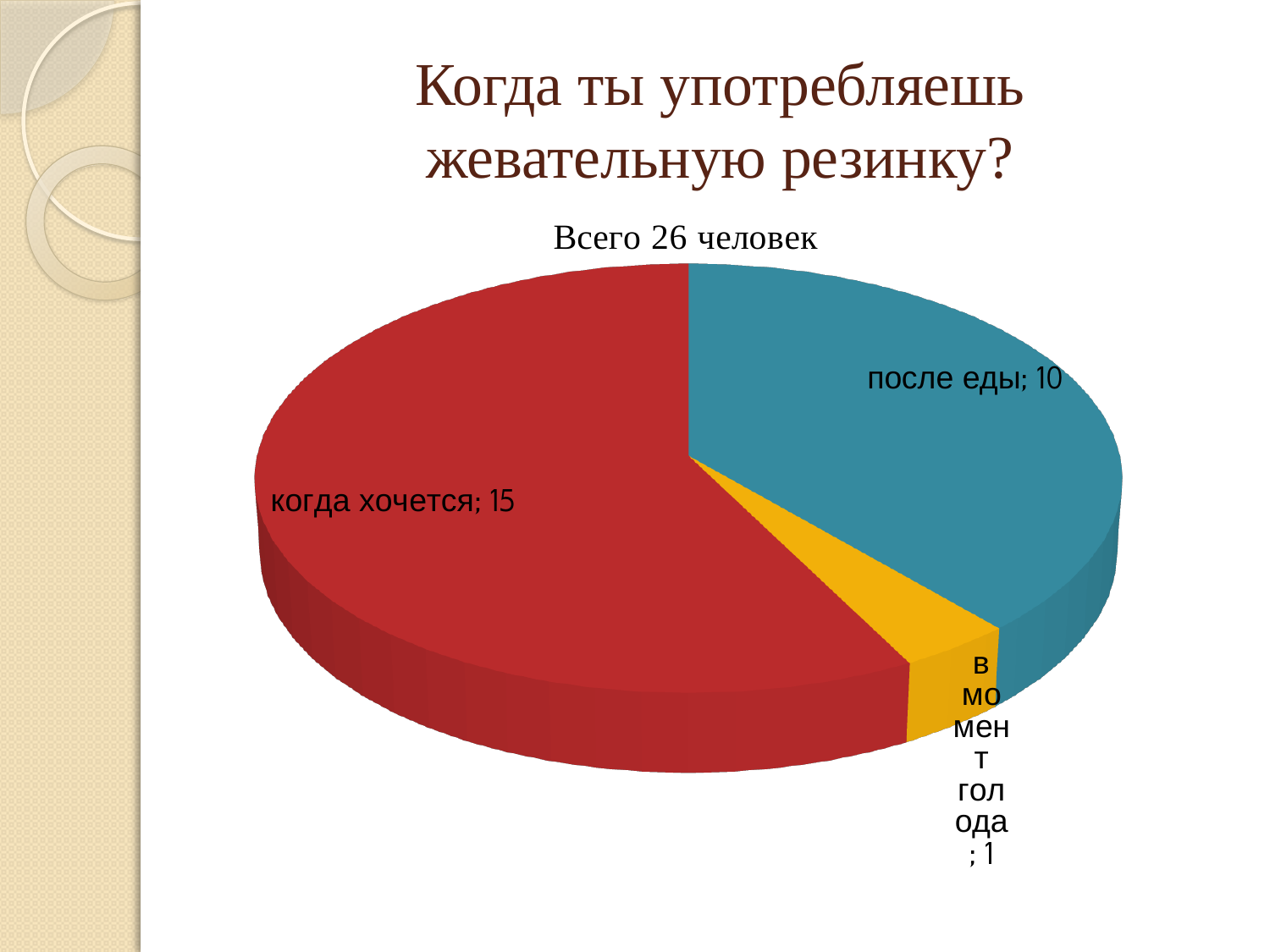

# Когда ты употребляешь жевательную резинку?

[unsupported chart]